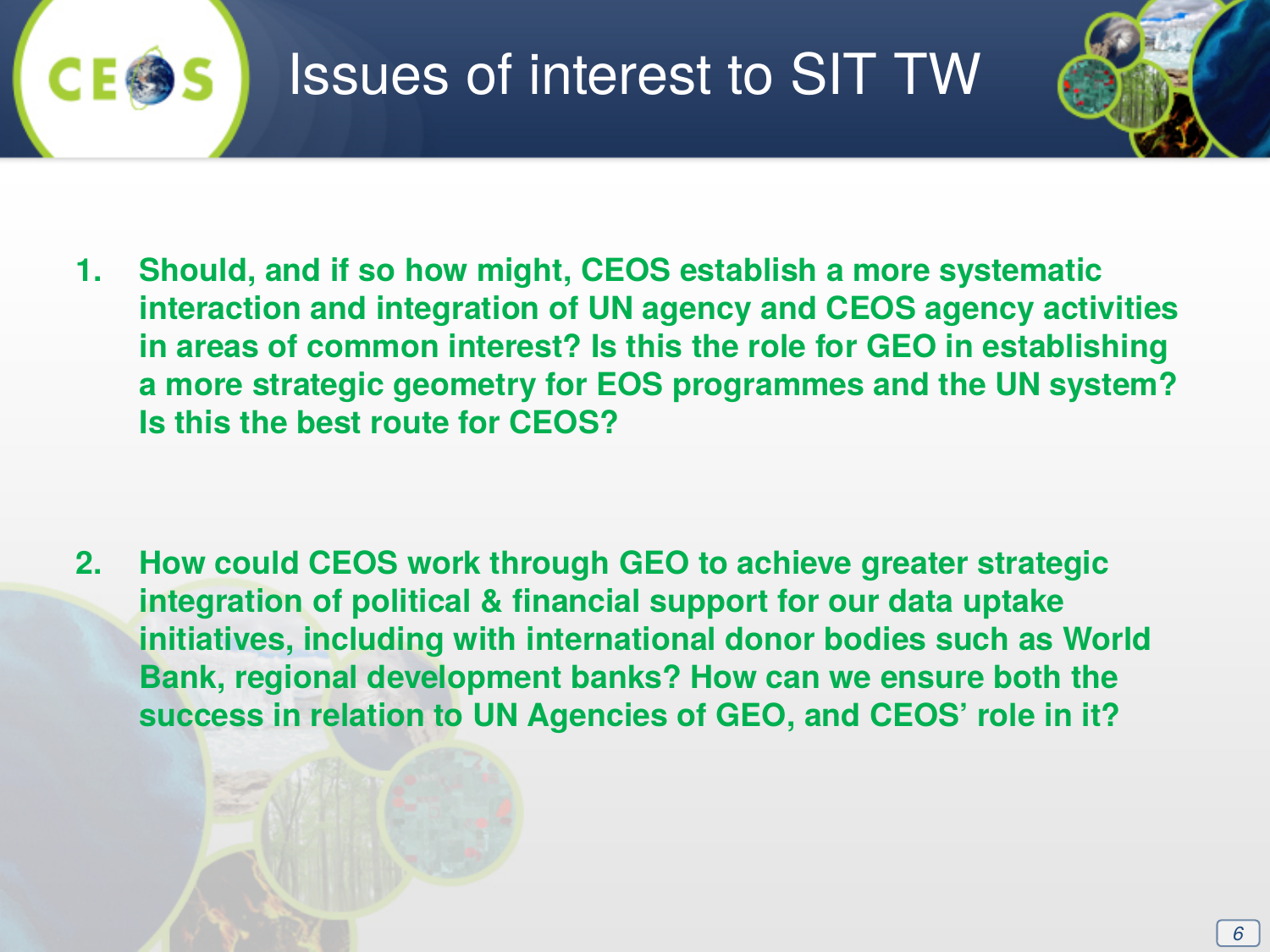

Issues of interest to SIT TW
Should, and if so how might, CEOS establish a more systematic interaction and integration of UN agency and CEOS agency activities in areas of common interest? Is this the role for GEO in establishing a more strategic geometry for EOS programmes and the UN system? Is this the best route for CEOS?

How could CEOS work through GEO to achieve greater strategic integration of political & financial support for our data uptake initiatives, including with international donor bodies such as World Bank, regional development banks? How can we ensure both the success in relation to UN Agencies of GEO, and CEOS’ role in it?

6